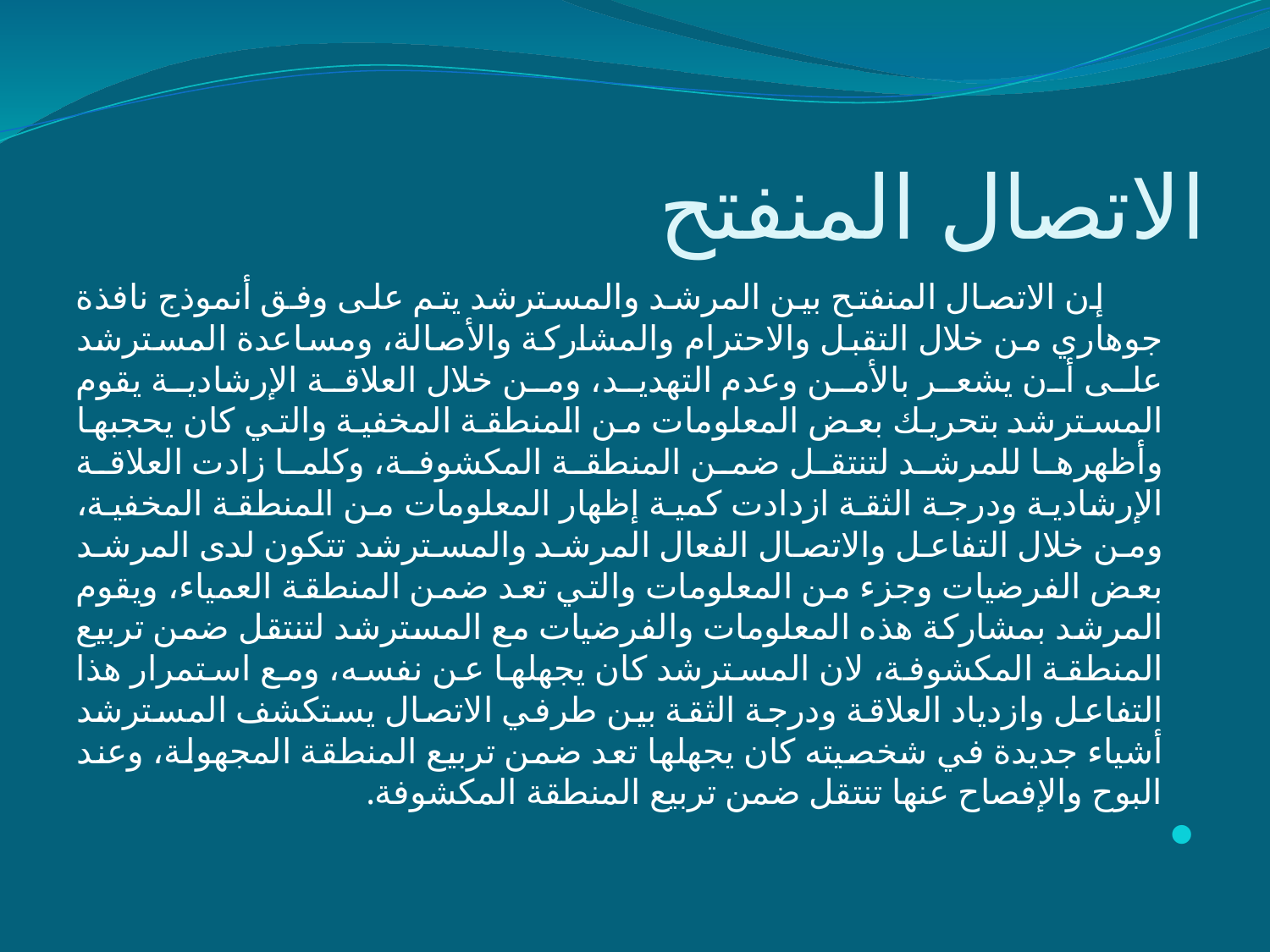

# الاتصال المنفتح
          إن الاتصال المنفتح بين المرشد والمسترشد يتم على وفق أنموذج نافذة جوهاري من خلال التقبل والاحترام والمشاركة والأصالة، ومساعدة المسترشد على أن يشعر بالأمن وعدم التهديد، ومن خلال العلاقة الإرشادية يقوم المسترشد بتحريك بعض المعلومات من المنطقة المخفية والتي كان يحجبها وأظهرها للمرشد لتنتقل ضمن المنطقة المكشوفة، وكلما زادت العلاقة الإرشادية ودرجة الثقة ازدادت كمية إظهار المعلومات من المنطقة المخفية، ومن خلال التفاعل والاتصال الفعال المرشد والمسترشد تتكون لدى المرشد بعض الفرضيات وجزء من المعلومات والتي تعد ضمن المنطقة العمياء، ويقوم المرشد بمشاركة هذه المعلومات والفرضيات مع المسترشد لتنتقل ضمن تربيع المنطقة المكشوفة، لان المسترشد كان يجهلها عن نفسه، ومع استمرار هذا التفاعل وازدياد العلاقة ودرجة الثقة بين طرفي الاتصال يستكشف المسترشد أشياء جديدة في شخصيته كان يجهلها تعد ضمن تربيع المنطقة المجهولة، وعند البوح والإفصاح عنها تنتقل ضمن تربيع المنطقة المكشوفة.